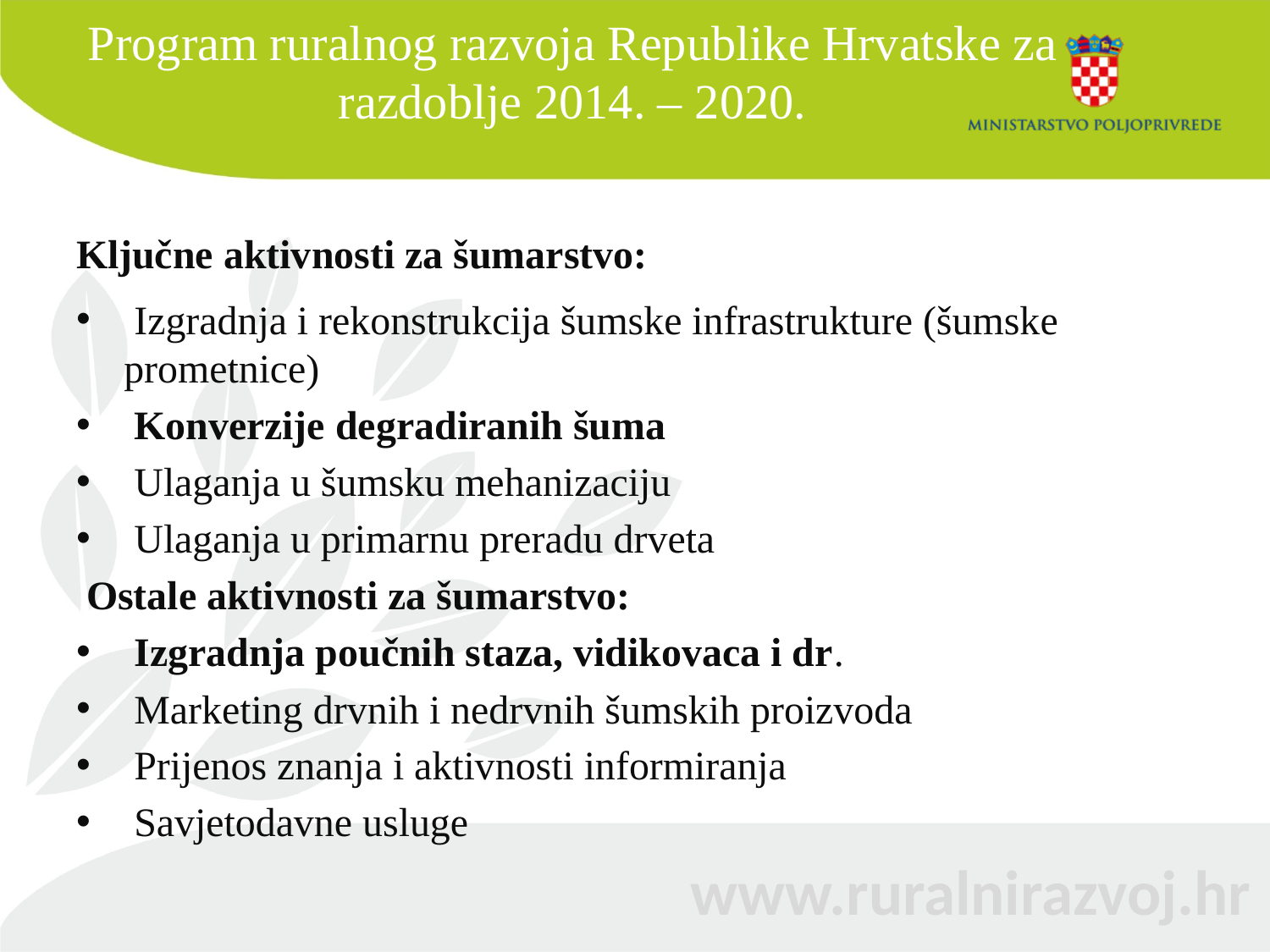

# Program ruralnog razvoja Republike Hrvatske za razdoblje 2014. – 2020.
Ključne aktivnosti za šumarstvo:
 Izgradnja i rekonstrukcija šumske infrastrukture (šumske prometnice)
 Konverzije degradiranih šuma
 Ulaganja u šumsku mehanizaciju
 Ulaganja u primarnu preradu drveta
 Ostale aktivnosti za šumarstvo:
 Izgradnja poučnih staza, vidikovaca i dr.
 Marketing drvnih i nedrvnih šumskih proizvoda
 Prijenos znanja i aktivnosti informiranja
 Savjetodavne usluge